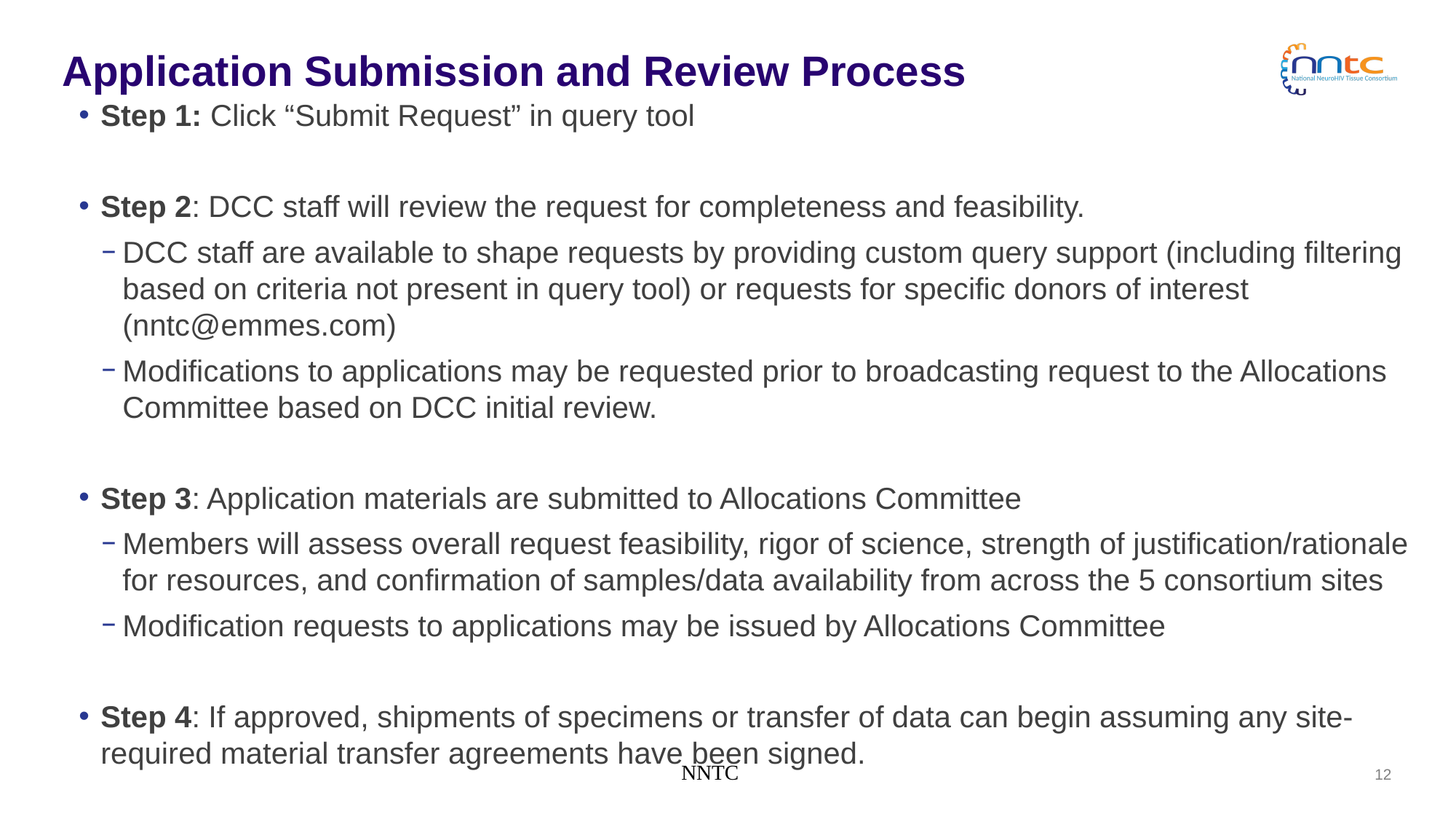

# Application Submission and Review Process
Step 1: Click “Submit Request” in query tool

Step 2: DCC staff will review the request for completeness and feasibility.
DCC staff are available to shape requests by providing custom query support (including filtering based on criteria not present in query tool) or requests for specific donors of interest (nntc@emmes.com)
Modifications to applications may be requested prior to broadcasting request to the Allocations Committee based on DCC initial review.

Step 3: Application materials are submitted to Allocations Committee
Members will assess overall request feasibility, rigor of science, strength of justification/rationale for resources, and confirmation of samples/data availability from across the 5 consortium sites
Modification requests to applications may be issued by Allocations Committee

Step 4: If approved, shipments of specimens or transfer of data can begin assuming any site-required material transfer agreements have been signed.
12
NNTC